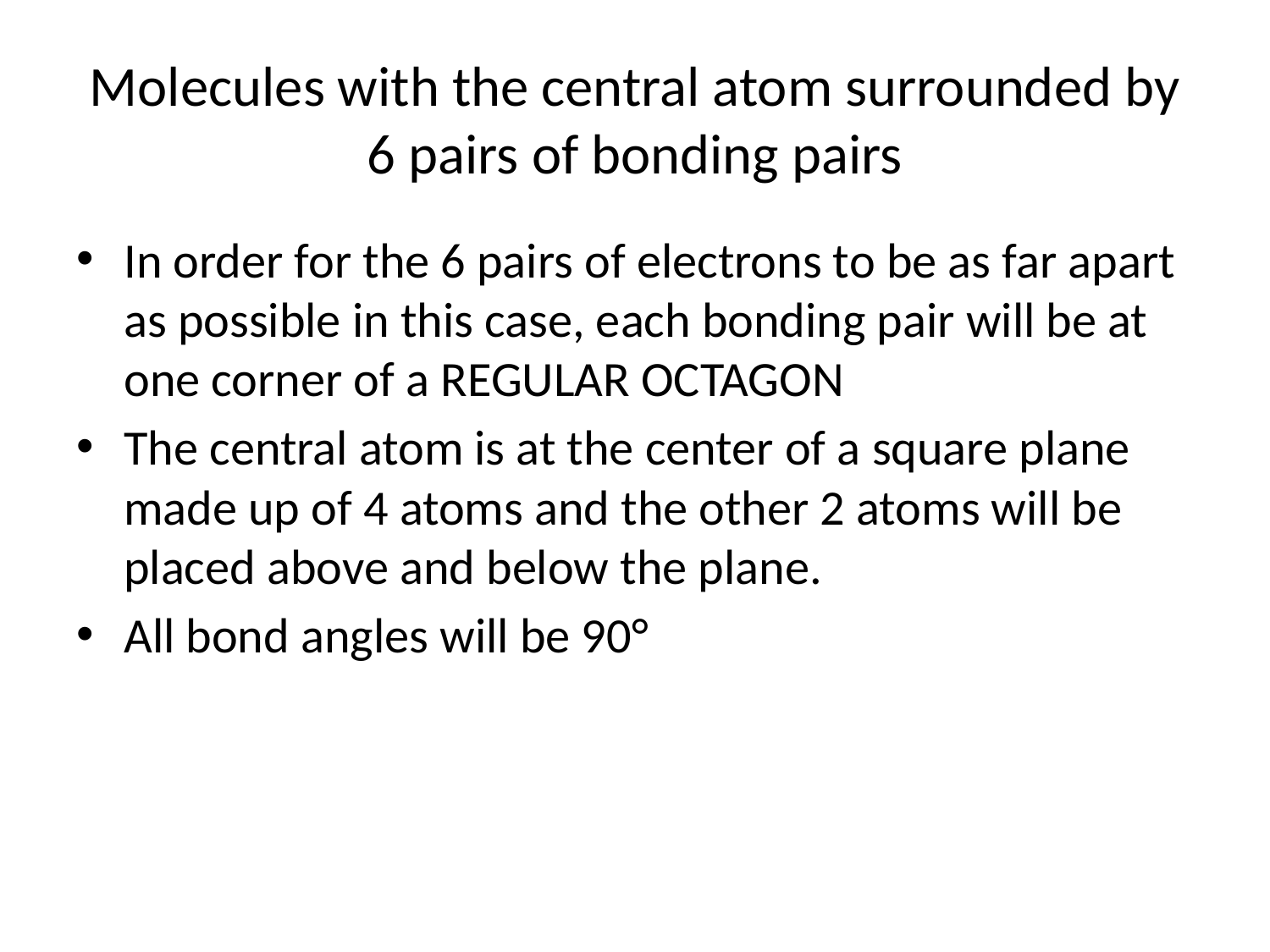

# Molecules with the central atom surrounded by 6 pairs of bonding pairs
In order for the 6 pairs of electrons to be as far apart as possible in this case, each bonding pair will be at one corner of a REGULAR OCTAGON
The central atom is at the center of a square plane made up of 4 atoms and the other 2 atoms will be placed above and below the plane.
All bond angles will be 90°